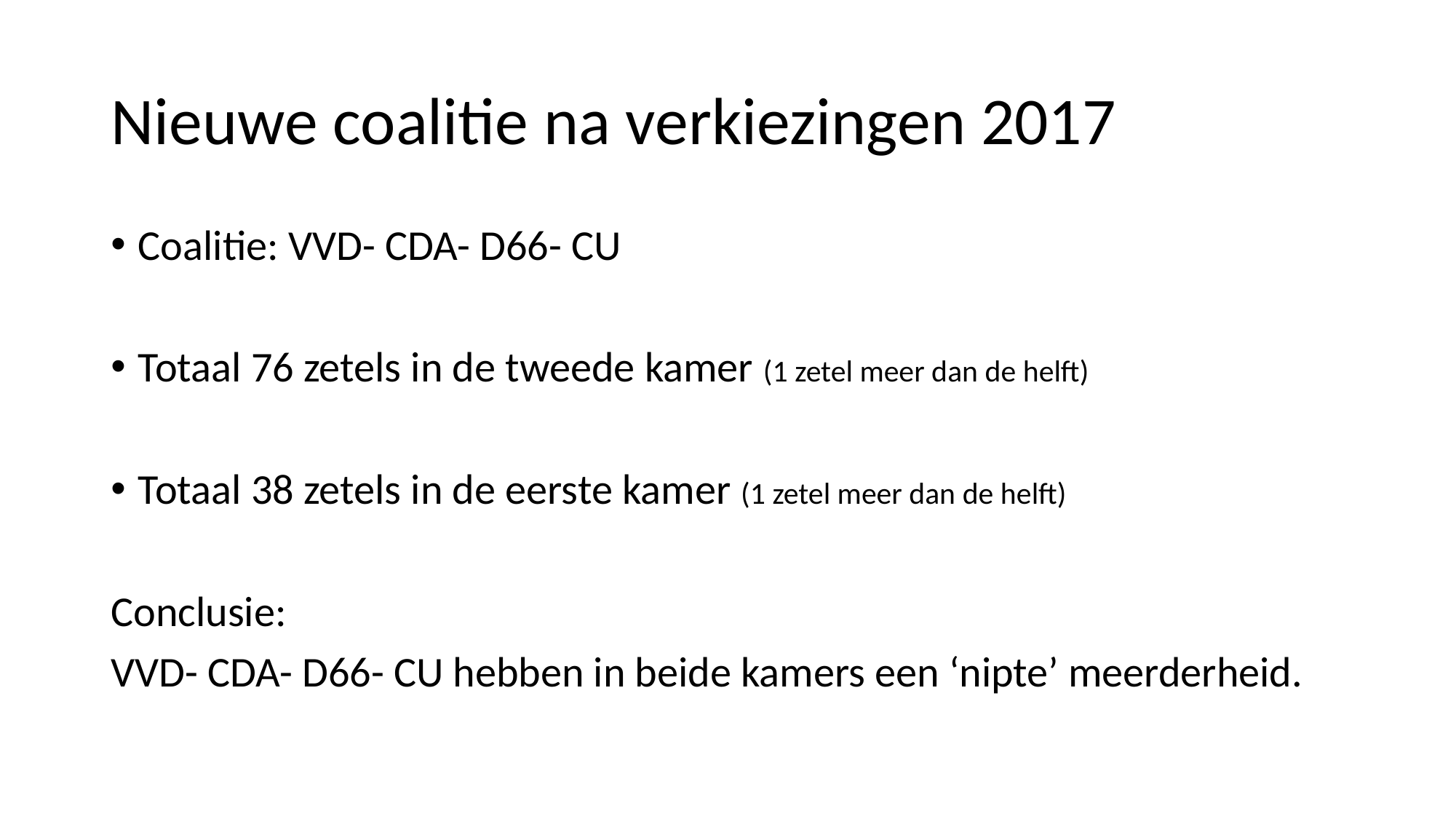

# Nieuwe coalitie na verkiezingen 2017
Coalitie: VVD- CDA- D66- CU

Totaal 76 zetels in de tweede kamer (1 zetel meer dan de helft)

Totaal 38 zetels in de eerste kamer (1 zetel meer dan de helft)

Conclusie:
VVD- CDA- D66- CU hebben in beide kamers een ‘nipte’ meerderheid.